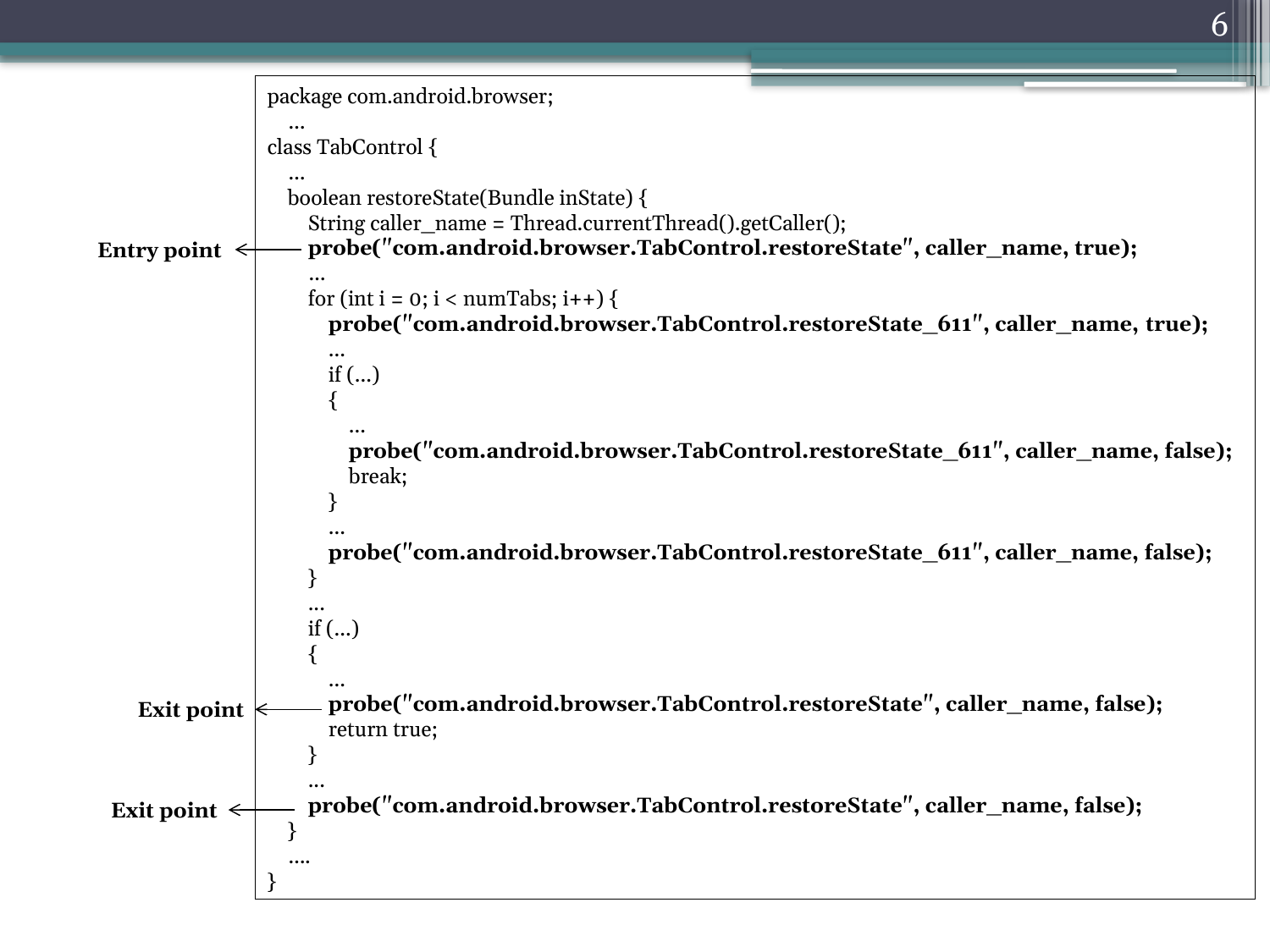

6
package com.android.browser;
    …
class TabControl {
    …
    boolean restoreState(Bundle inState) {
        String caller_name = Thread.currentThread().getCaller();
        probe("com.android.browser.TabControl.restoreState", caller_name, true);
        …
        for (int i = 0; i < numTabs; i++) {
            probe("com.android.browser.TabControl.restoreState_611", caller_name, true);
            ...
            if (...)
            {
                ...
                probe("com.android.browser.TabControl.restoreState_611", caller_name, false);
                break;
            }
            ...
            probe("com.android.browser.TabControl.restoreState_611", caller_name, false);
        }
        ...
        if (...)
        {
            ...
            probe("com.android.browser.TabControl.restoreState", caller_name, false);
            return true;
        }
        ...
        probe("com.android.browser.TabControl.restoreState", caller_name, false);
    }
    ….
}
Entry point
Exit point
Exit point